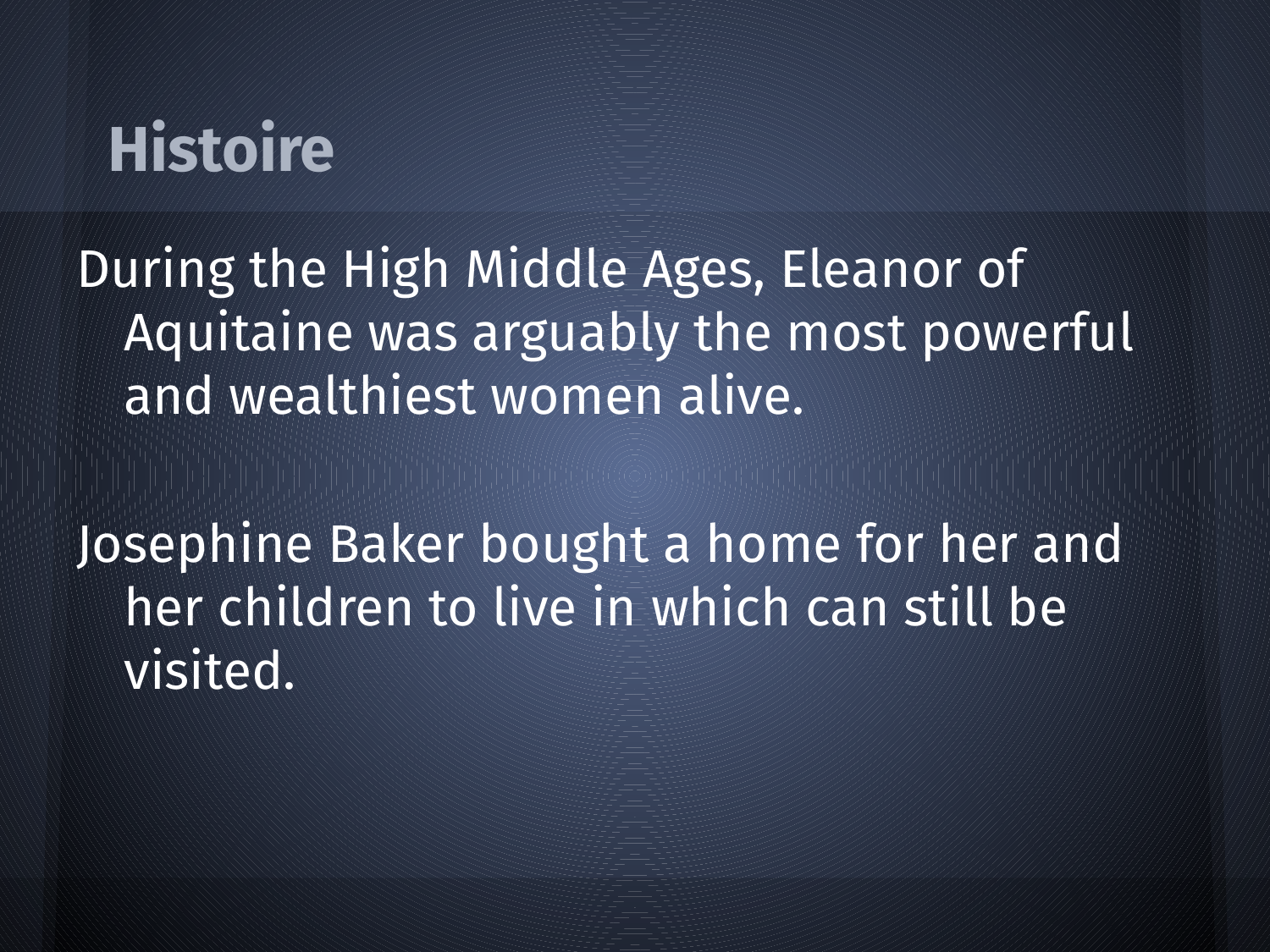

# Histoire
During the High Middle Ages, Eleanor of Aquitaine was arguably the most powerful and wealthiest women alive.

Josephine Baker bought a home for her and her children to live in which can still be visited.